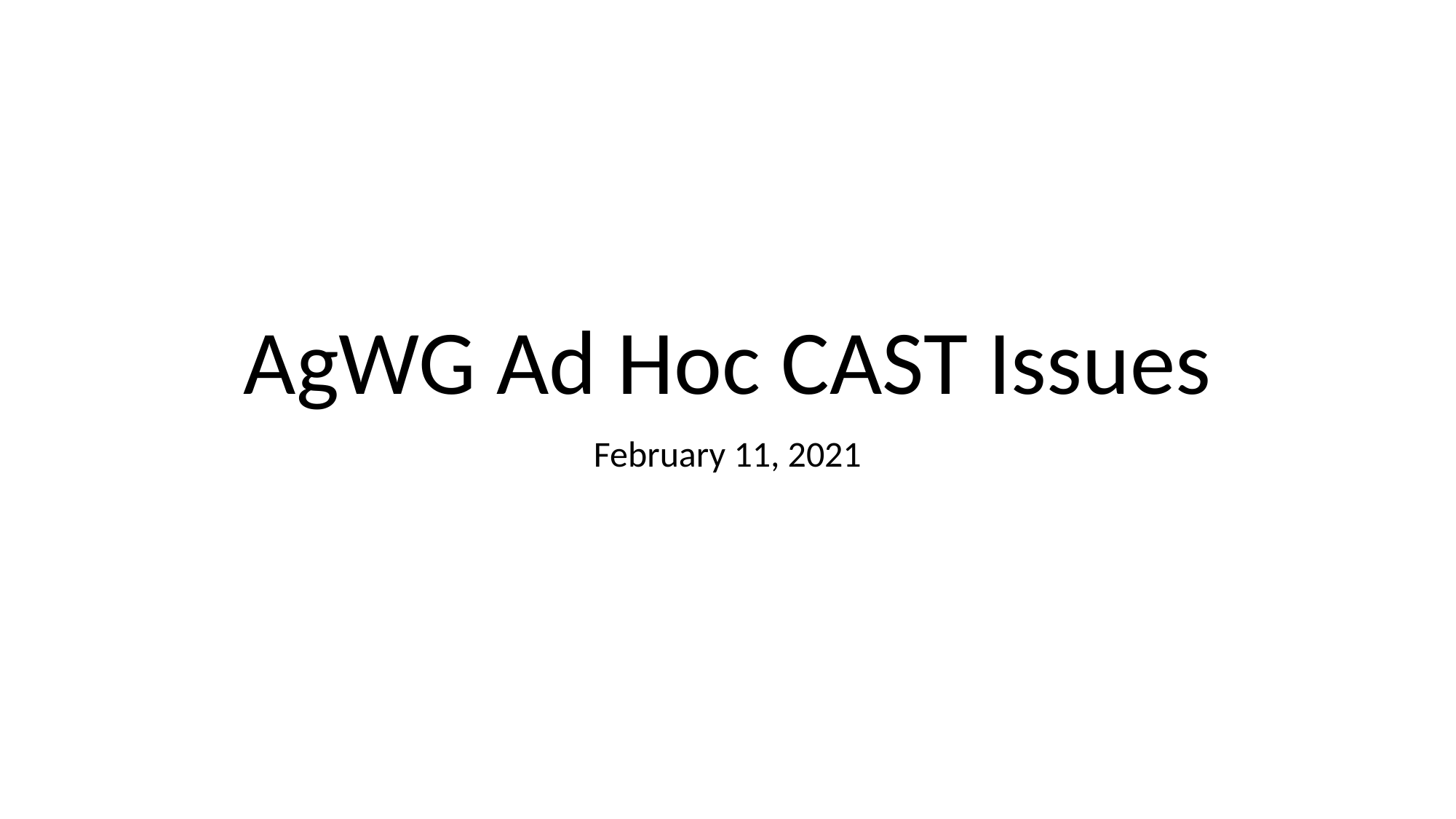

# AgWG Ad Hoc CAST Issues
February 11, 2021